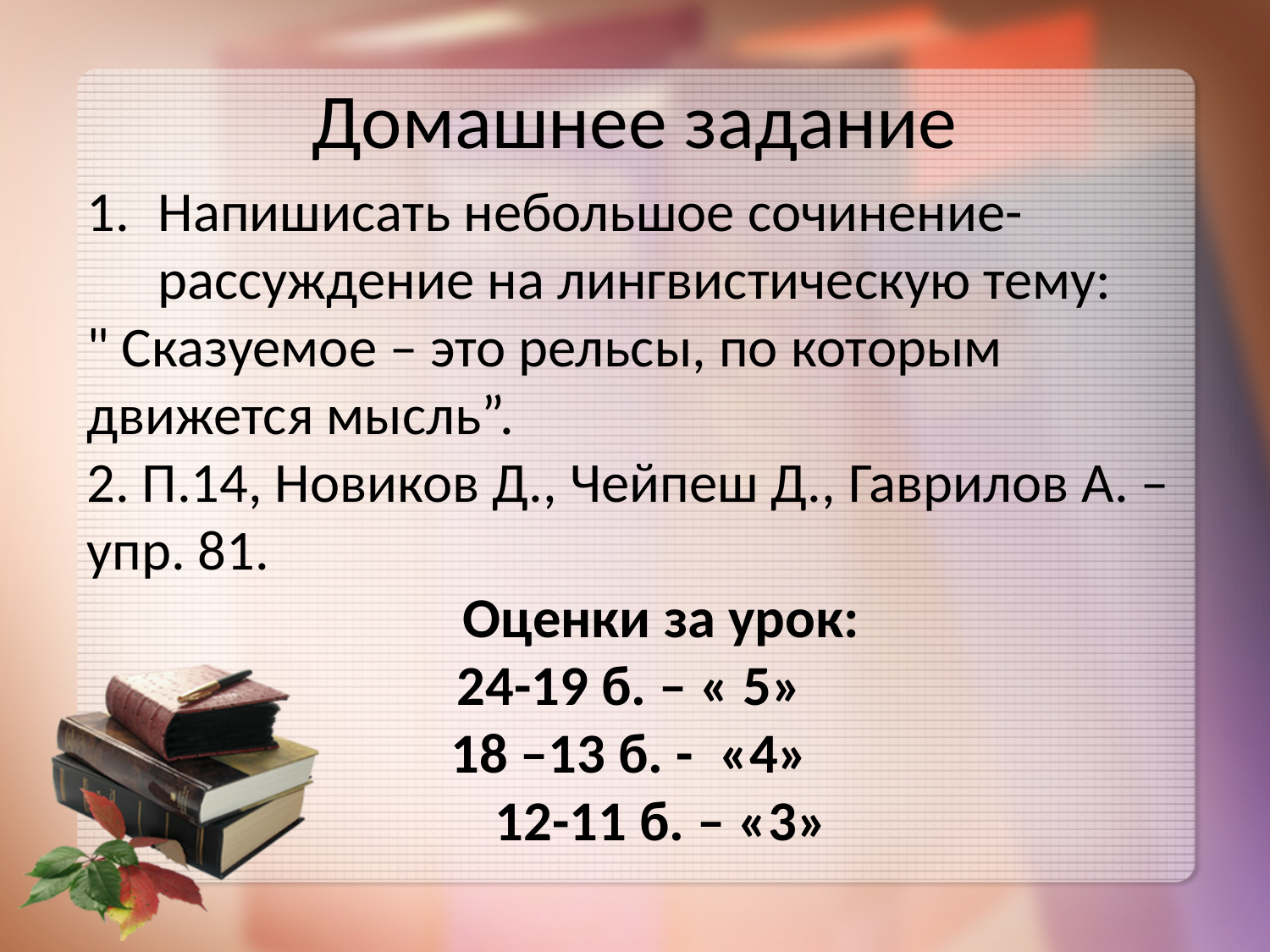

# Домашнее задание
Напишисать небольшое сочинение-рассуждение на лингвистическую тему:
" Сказуемое – это рельсы, по которым   движется мысль”.
2. П.14, Новиков Д., Чейпеш Д., Гаврилов А. – упр. 81.
Оценки за урок:
24-19 б. – « 5»
 18 –13 б. -  «4»
12-11 б. – «3»